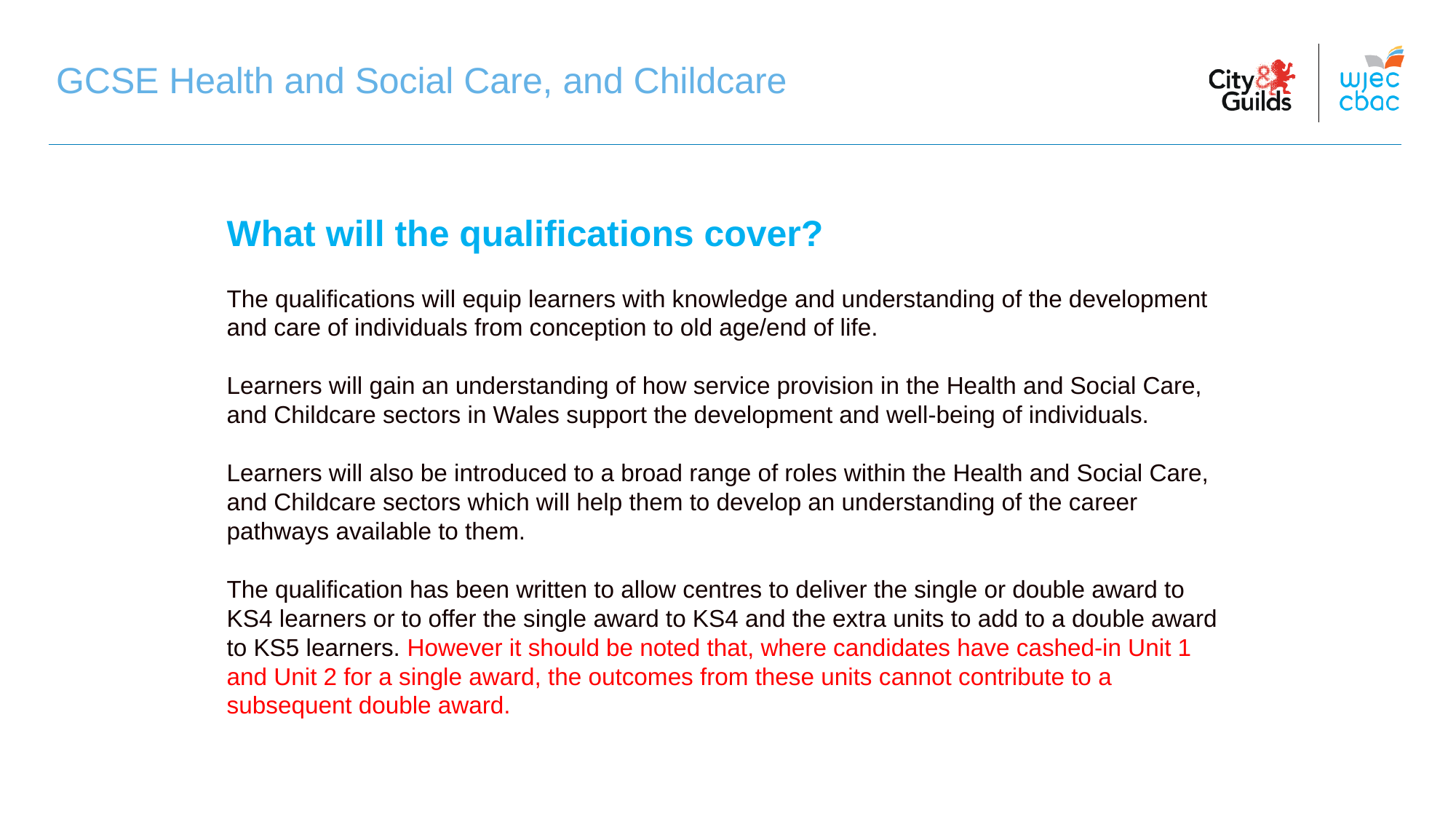

GCSE Health and Social Care, and Childcare
GCSE Health and Social Care, and Childcare

What will the qualifications cover?

The qualifications will equip learners with knowledge and understanding of the development and care of individuals from conception to old age/end of life.
Learners will gain an understanding of how service provision in the Health and Social Care, and Childcare sectors in Wales support the development and well-being of individuals.
Learners will also be introduced to a broad range of roles within the Health and Social Care, and Childcare sectors which will help them to develop an understanding of the career pathways available to them.

The qualification has been written to allow centres to deliver the single or double award to KS4 learners or to offer the single award to KS4 and the extra units to add to a double award to KS5 learners. However it should be noted that, where candidates have cashed-in Unit 1 and Unit 2 for a single award, the outcomes from these units cannot contribute to a subsequent double award.